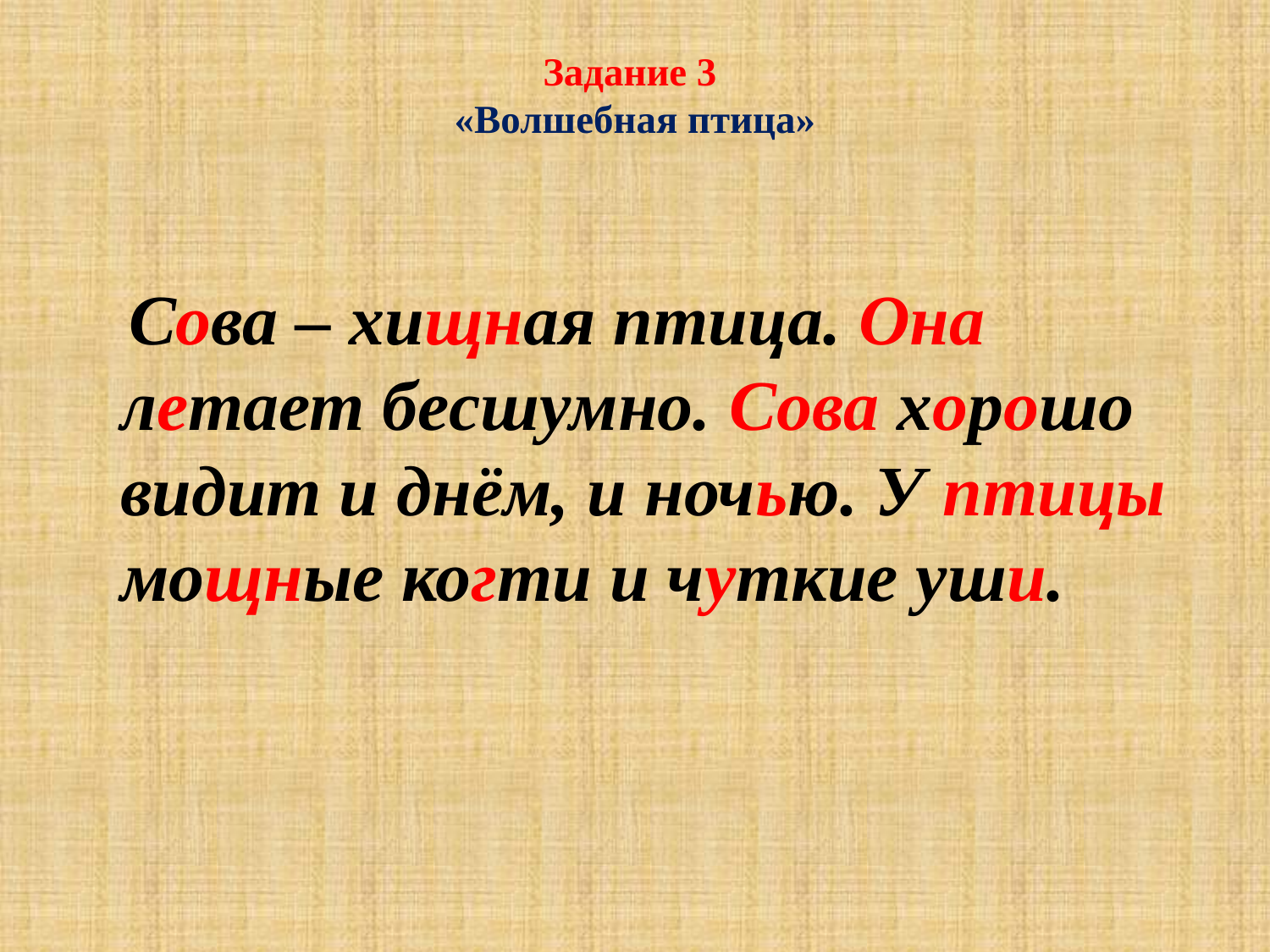

# Задание 3 «Волшебная птица»

        Сова – хищная птица. Она летает бесшумно. Сова хорошо видит и днём, и ночью. У птицы мощные когти и чуткие уши.